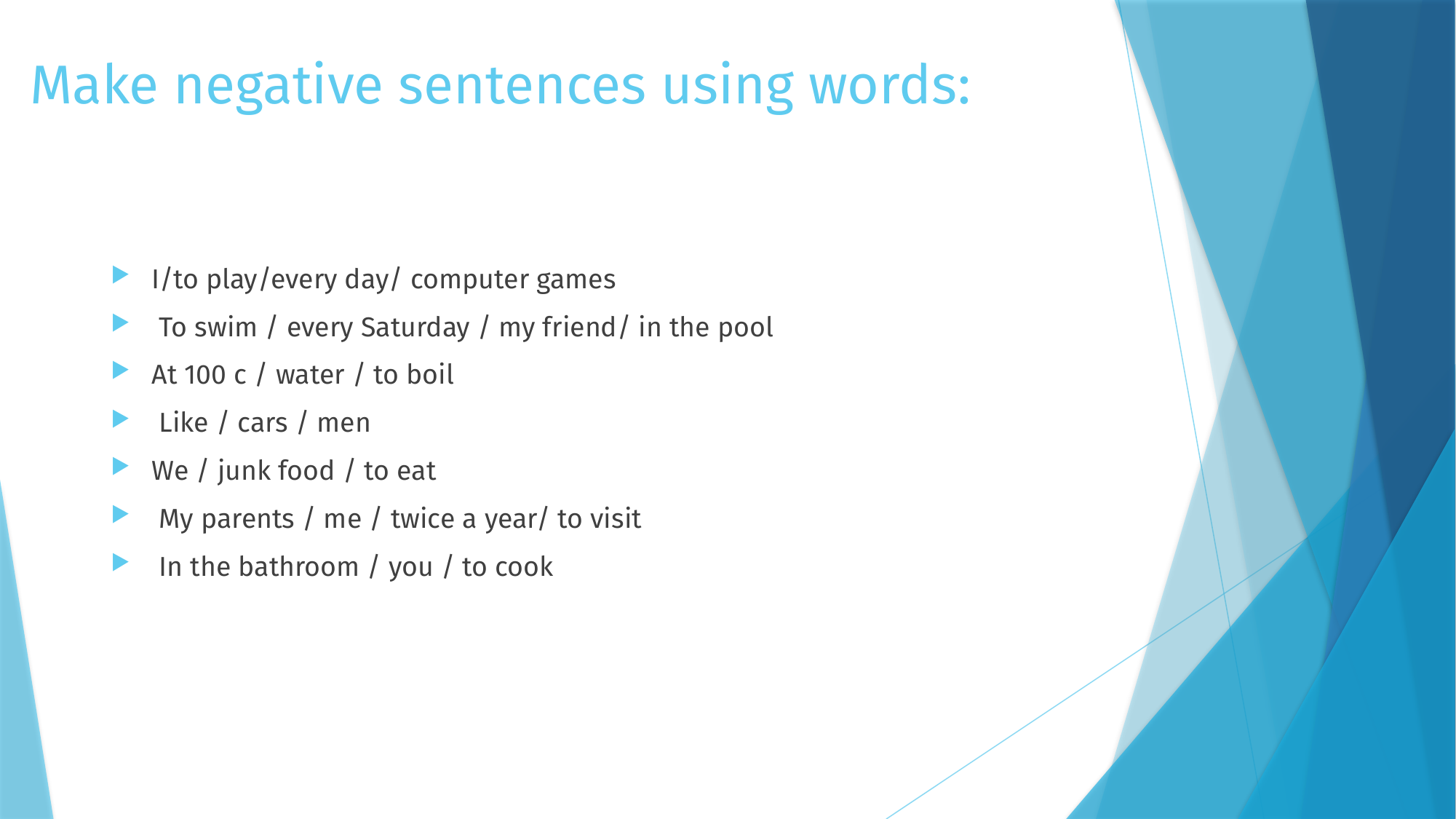

# Make negative sentences using words:
I/to play/every day/ computer games
 To swim / every Saturday / my friend/ in the pool
At 100 c / water / to boil
 Like / cars / men
We / junk food / to eat
 My parents / me / twice a year/ to visit
 In the bathroom / you / to cook